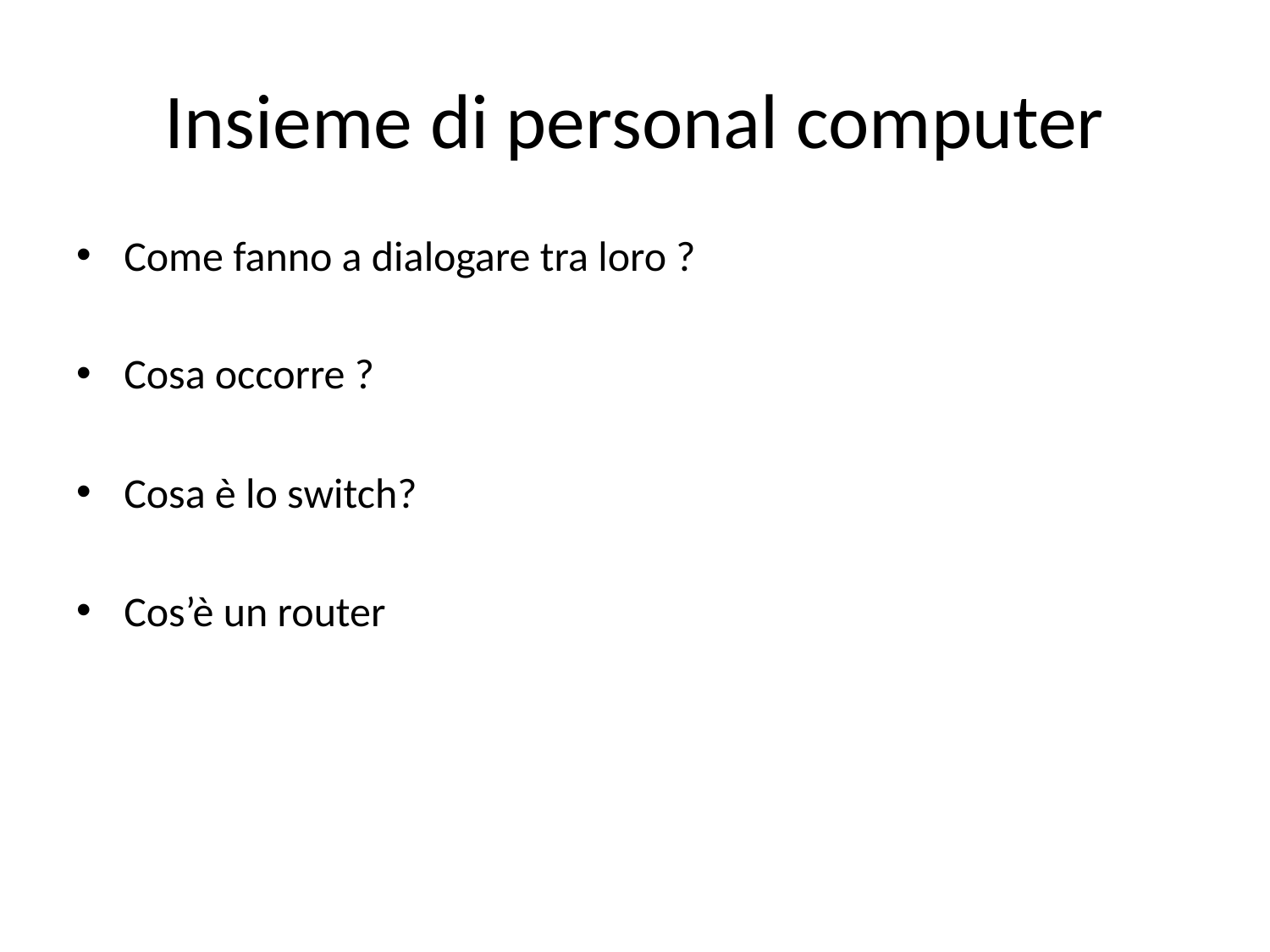

# Insieme di personal computer
Come fanno a dialogare tra loro ?

Cosa occorre ?

Cosa è lo switch?

Cos’è un router